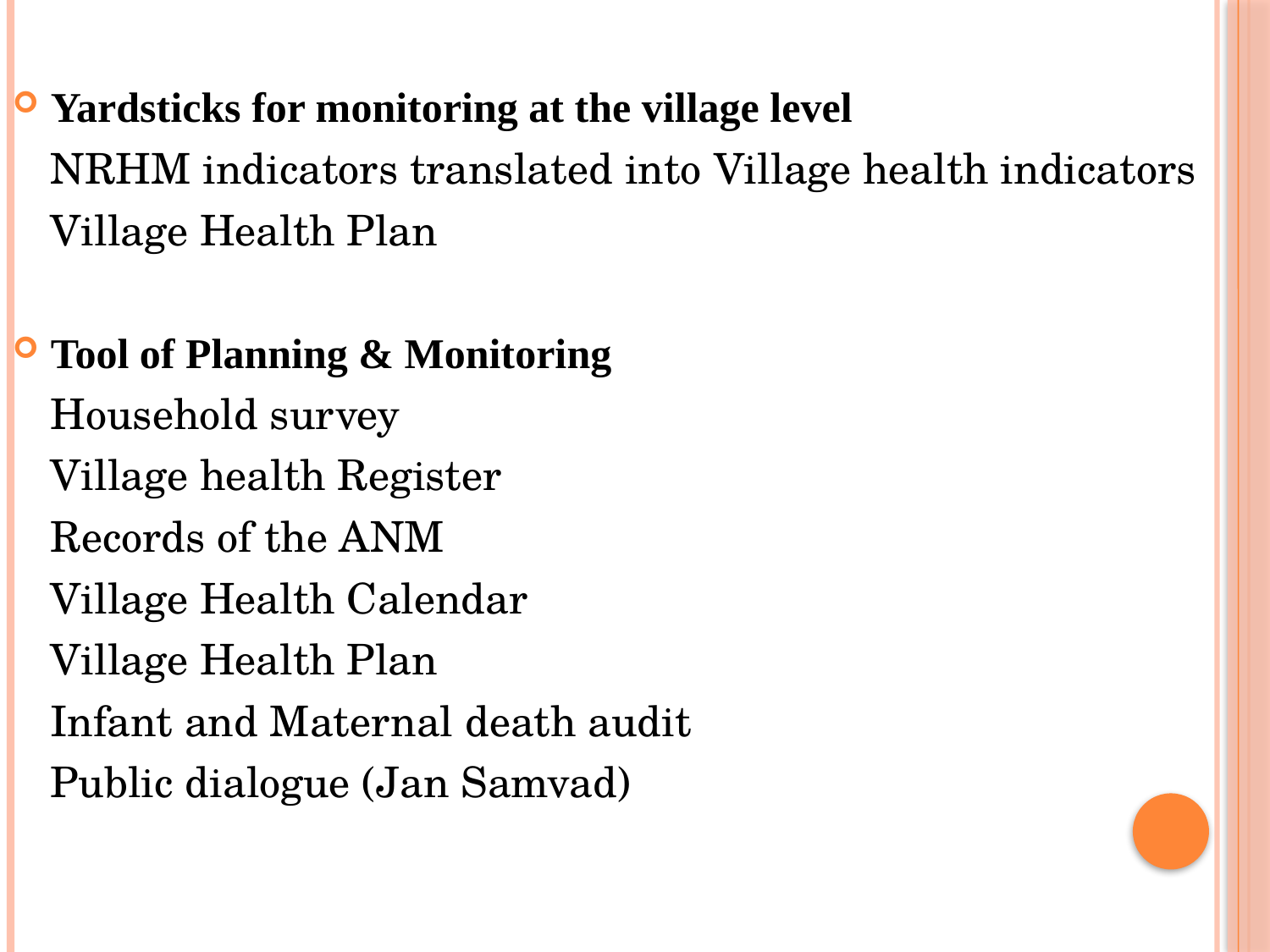

Yardsticks for monitoring at the village level
	NRHM indicators translated into Village health indicators
	Village Health Plan

Tool of Planning & Monitoring
	Household survey
	Village health Register
	Records of the ANM
	Village Health Calendar
	Village Health Plan
	Infant and Maternal death audit
	Public dialogue (Jan Samvad)